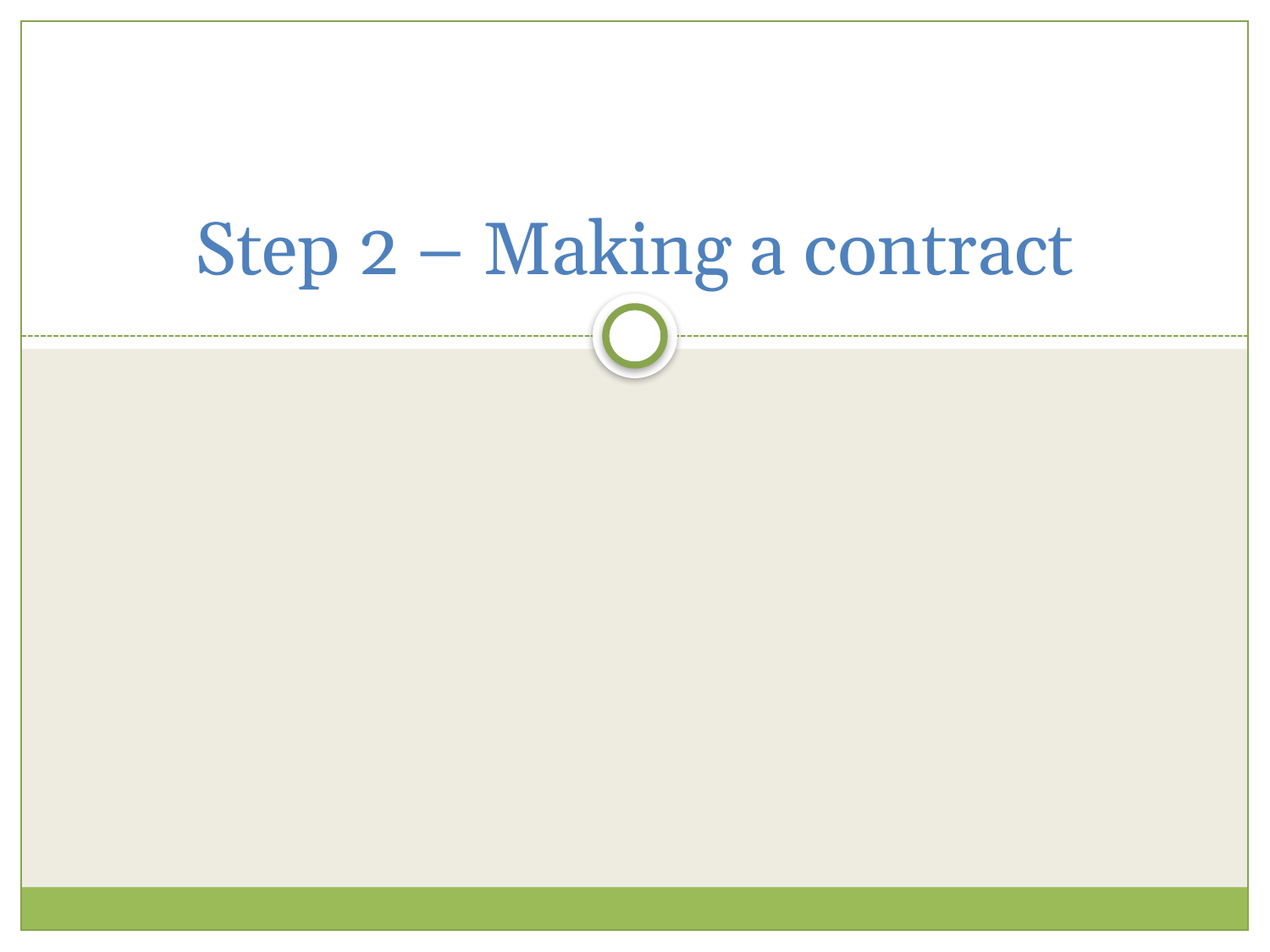

# Step 2 – Making a contract